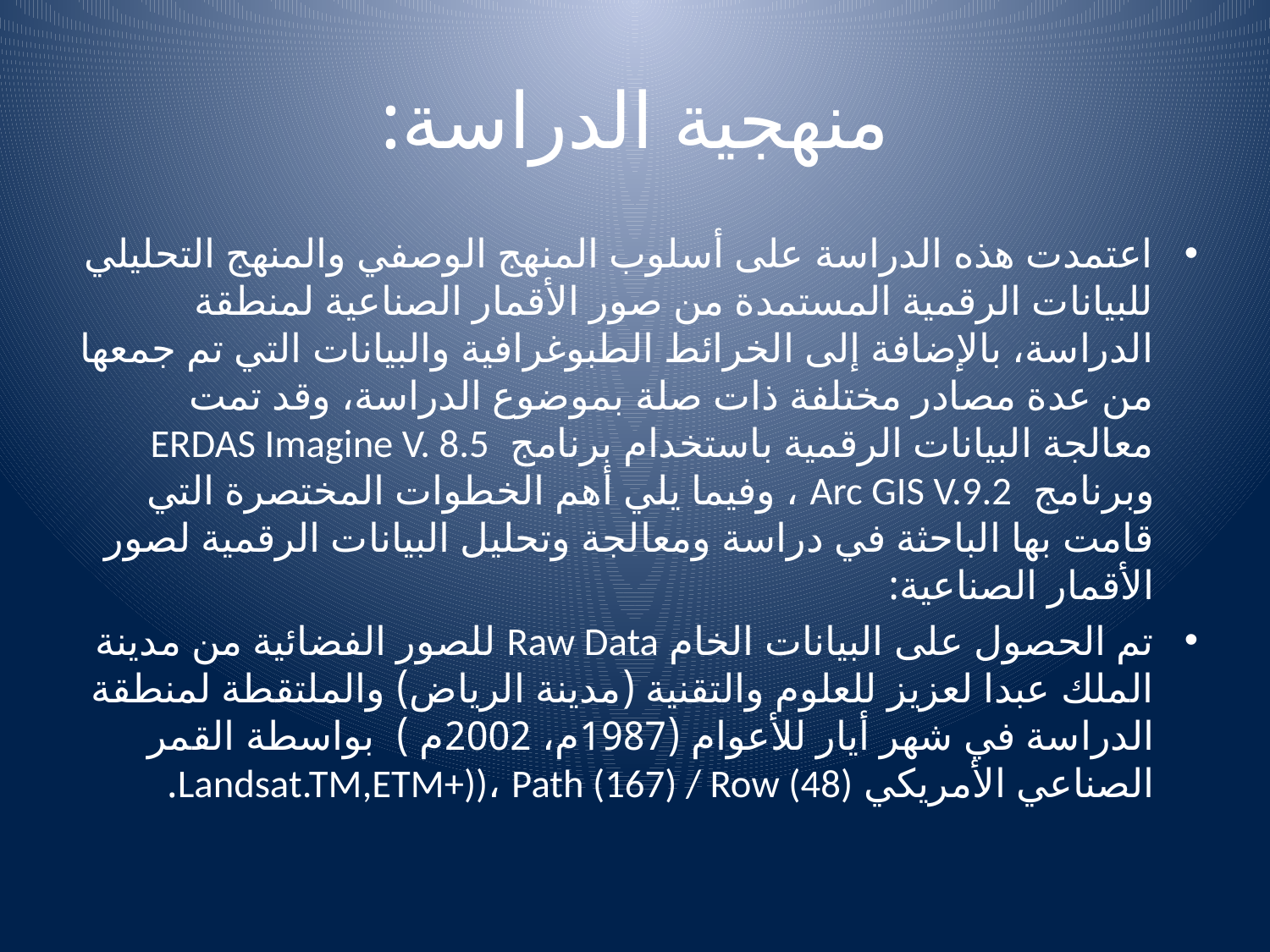

# منهجية الدراسة:
اعتمدت هذه الدراسة على أسلوب المنهج الوصفي والمنهج التحليلي للبيانات الرقمية المستمدة من صور الأقمار الصناعية لمنطقة الدراسة، بالإضافة إلى الخرائط الطبوغرافية والبيانات التي تم جمعها من عدة مصادر مختلفة ذات صلة بموضوع الدراسة، وقد تمت معالجة البيانات الرقمية باستخدام برنامج  ERDAS Imagine V. 8.5 وبرنامج  Arc GIS V.9.2 ، وفيما يلي أهم الخطوات المختصرة التي قامت بها الباحثة في دراسة ومعالجة وتحليل البيانات الرقمية لصور الأقمار الصناعية:
تم الحصول على البيانات الخام Raw Data للصور الفضائية من مدينة الملك عبدا لعزيز للعلوم والتقنية (مدينة الرياض) والملتقطة لمنطقة الدراسة في شهر أيار للأعوام (1987م، 2002م )  بواسطة القمر الصناعي الأمريكي Landsat.TM,ETM+))، Path (167) / Row (48).